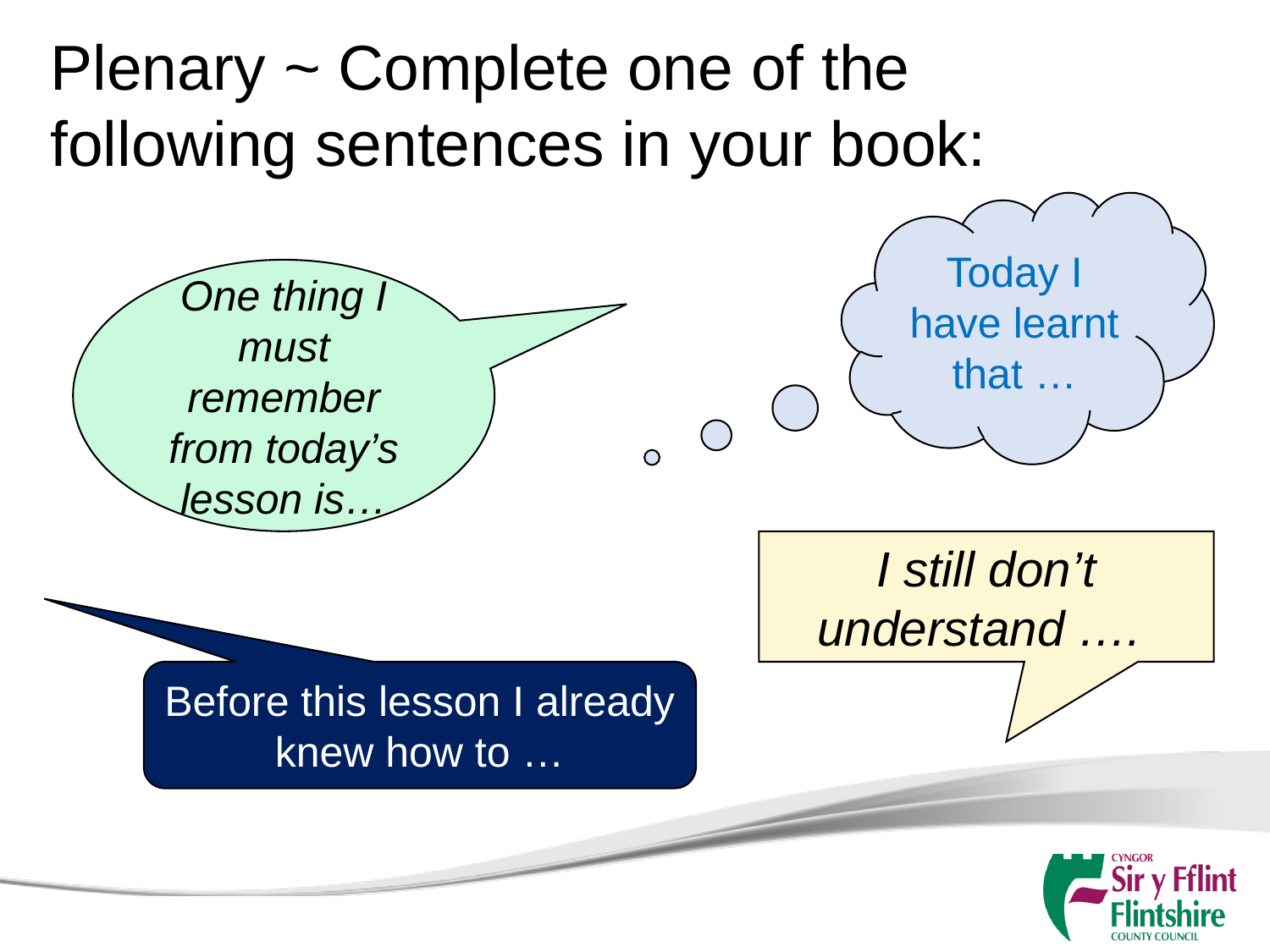

Plenary ~ Complete one of the following sentences in your book:

Today I have learnt that …
One thing I must remember from today’s lesson is…
I still don’t understand ….
Before this lesson I already knew how to …